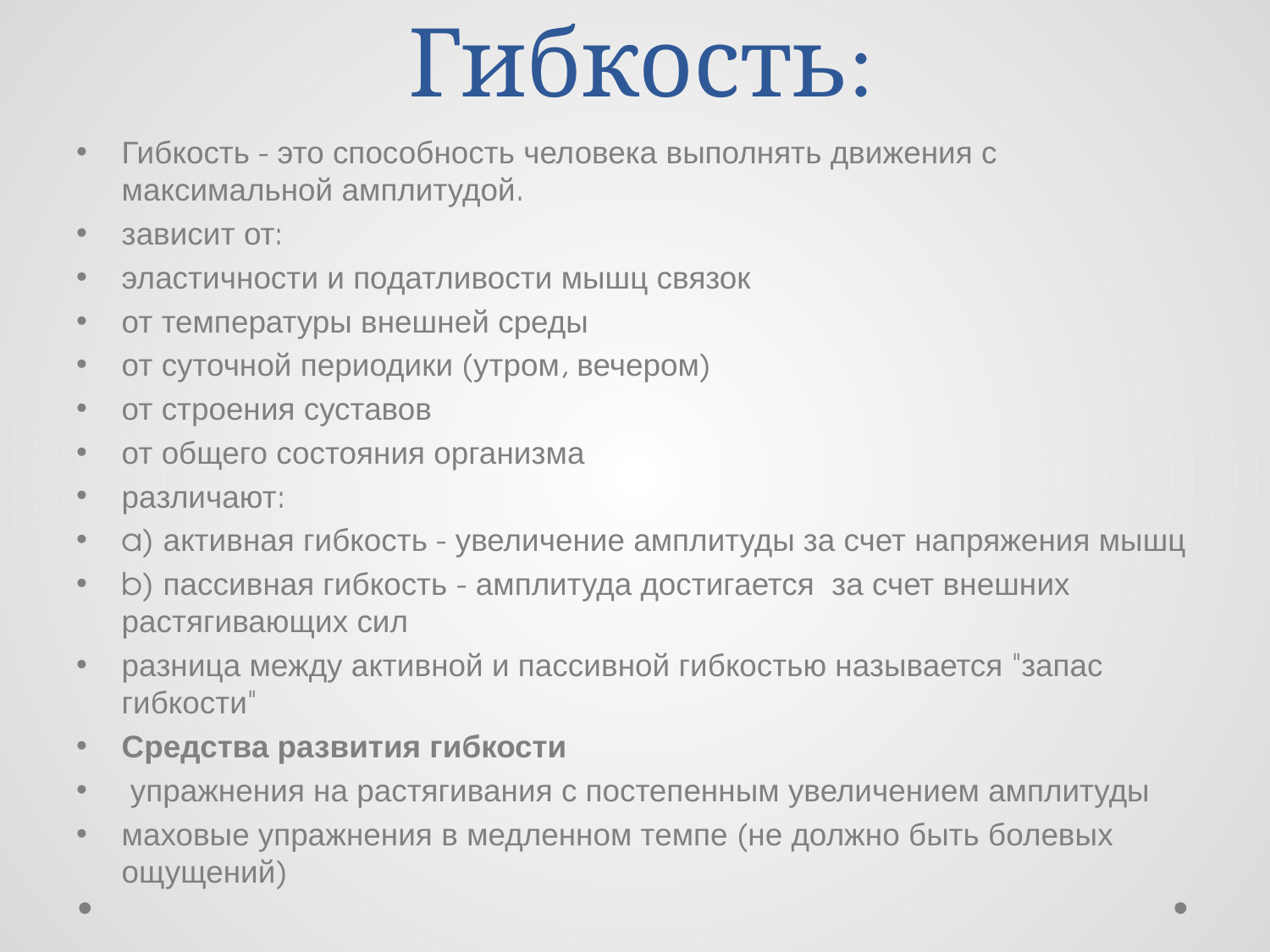

# Гибкость:
Гибкость - это способность человека выполнять движения с максимальной амплитудой.
зависит от:
эластичности и податливости мышц связок
от температуры внешней среды
от суточной периодики (утром, вечером)
от строения суставов
от общего состояния организма
различают:
a) активная гибкость - увеличение амплитуды за счет напряжения мышц
b) пассивная гибкость - амплитуда достигается  за счет внешних растягивающих сил
разница между активной и пассивной гибкостью называется "запас гибкости"
Средства развития гибкости
 упражнения на растягивания с постепенным увеличением амплитуды
маховые упражнения в медленном темпе (не должно быть болевых ощущений)